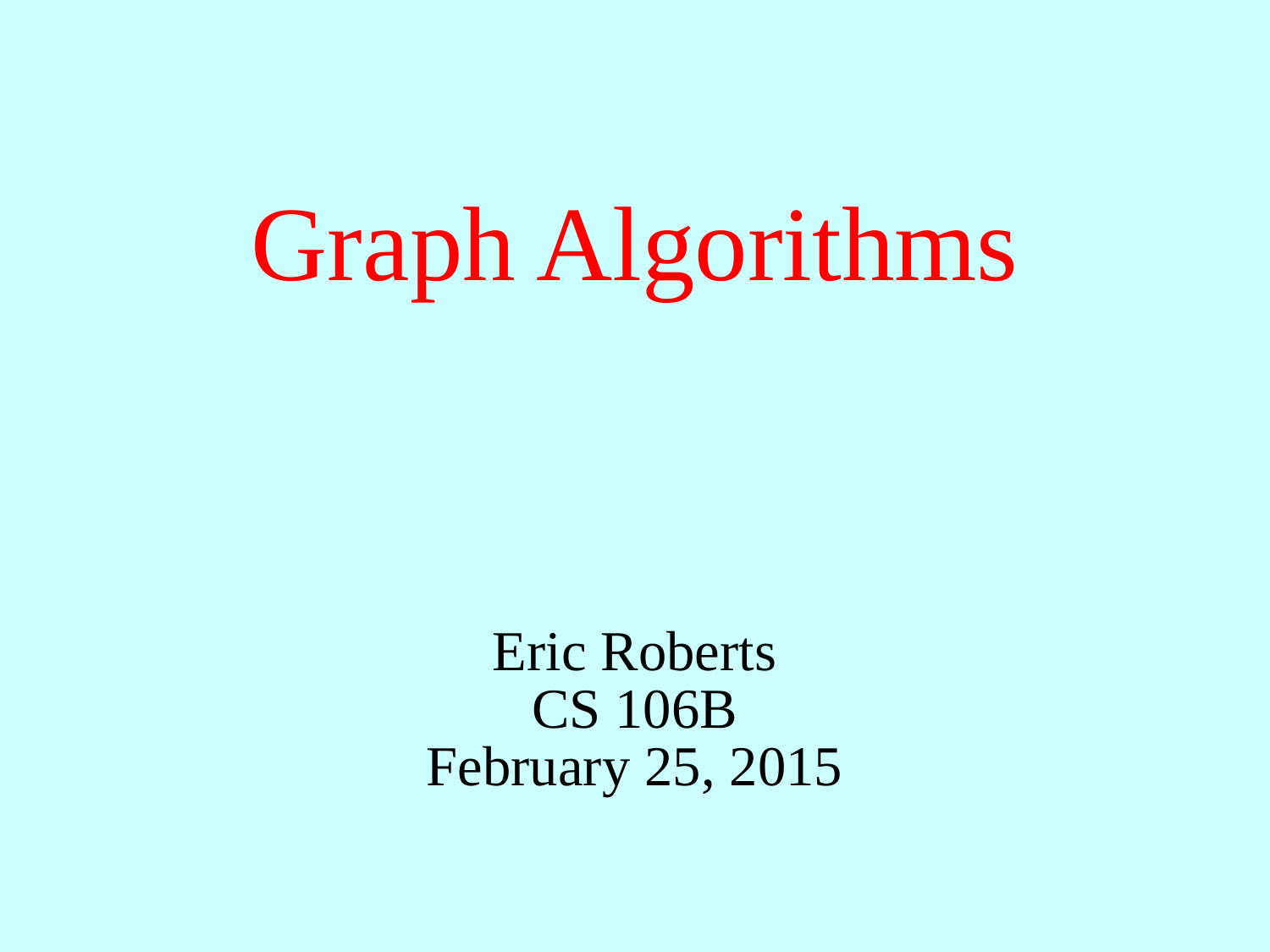

# Graph Algorithms
Eric Roberts
CS 106B
February 25, 2015